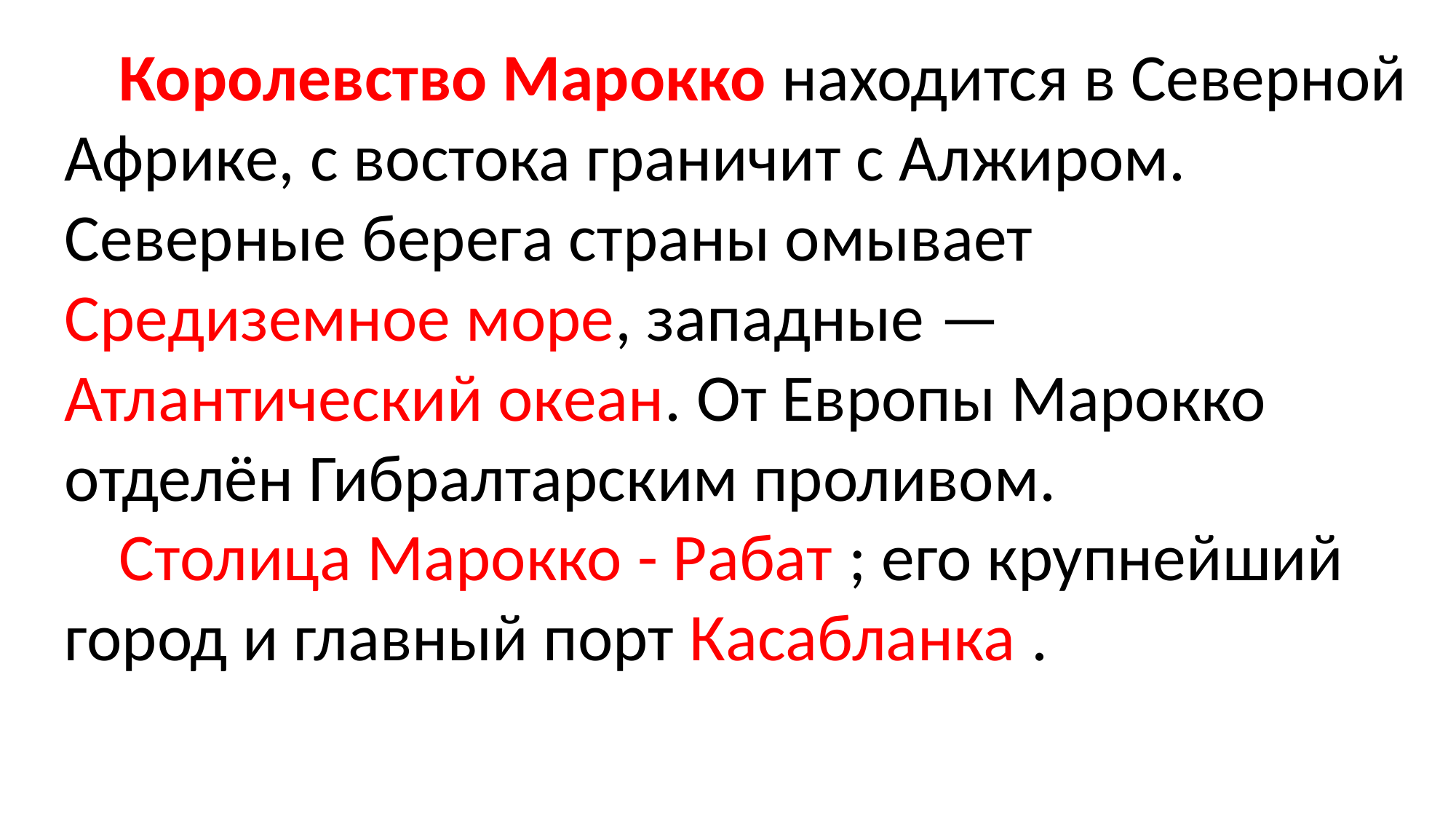

Королевство Марокко находится в Северной Африке, с востока граничит с Алжиром. Северные берега страны омывает Средиземное море, западные — Атлантический океан. От Европы Марокко отделён Гибралтарским проливом.
Столица Марокко - Рабат ; его крупнейший город и главный порт Касабланка .